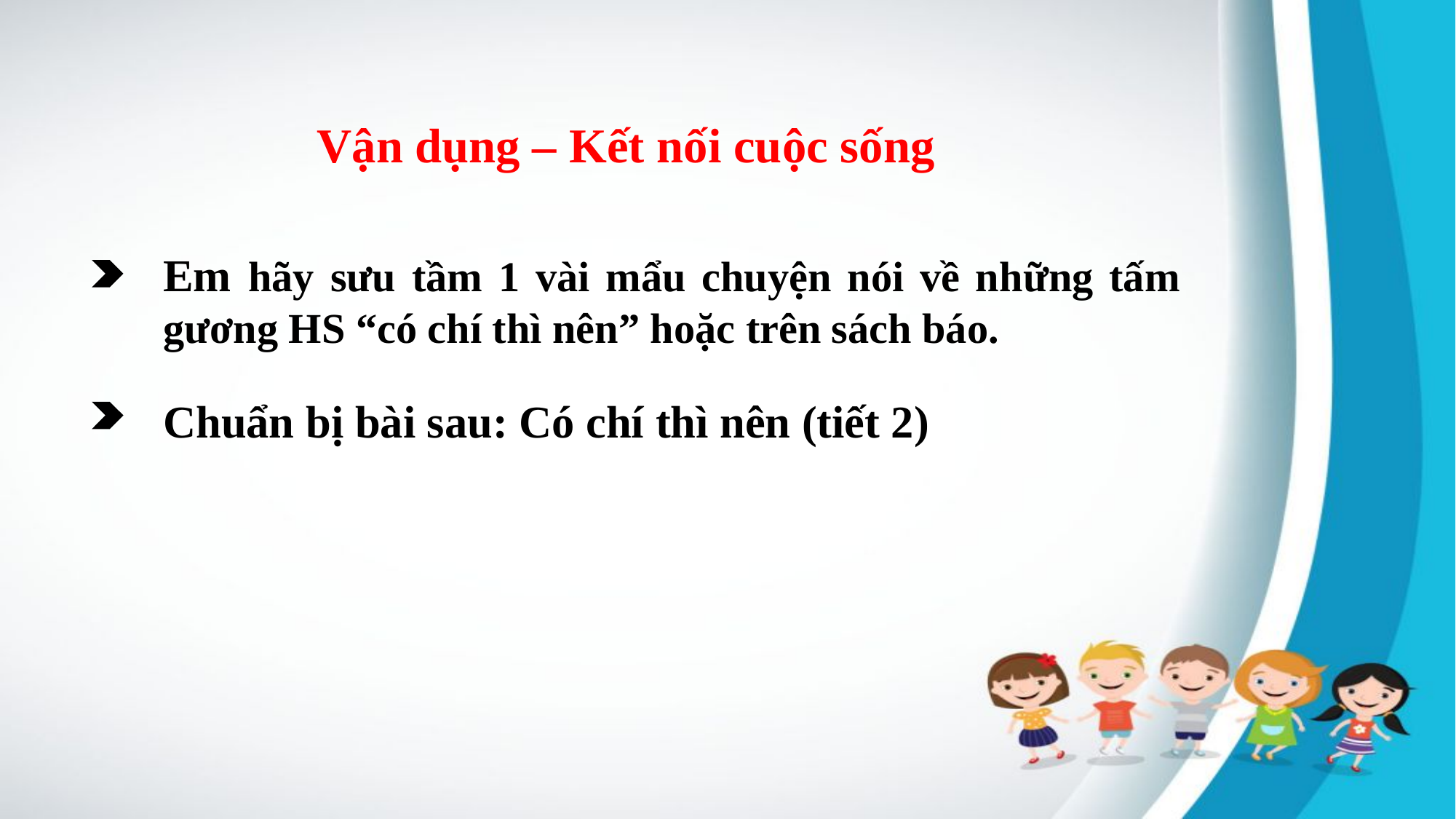

Vận dụng – Kết nối cuộc sống
Em hãy sưu tầm 1 vài mẩu chuyện nói về những tấm gương HS “có chí thì nên” hoặc trên sách báo.

Chuẩn bị bài sau: Có chí thì nên (tiết 2)